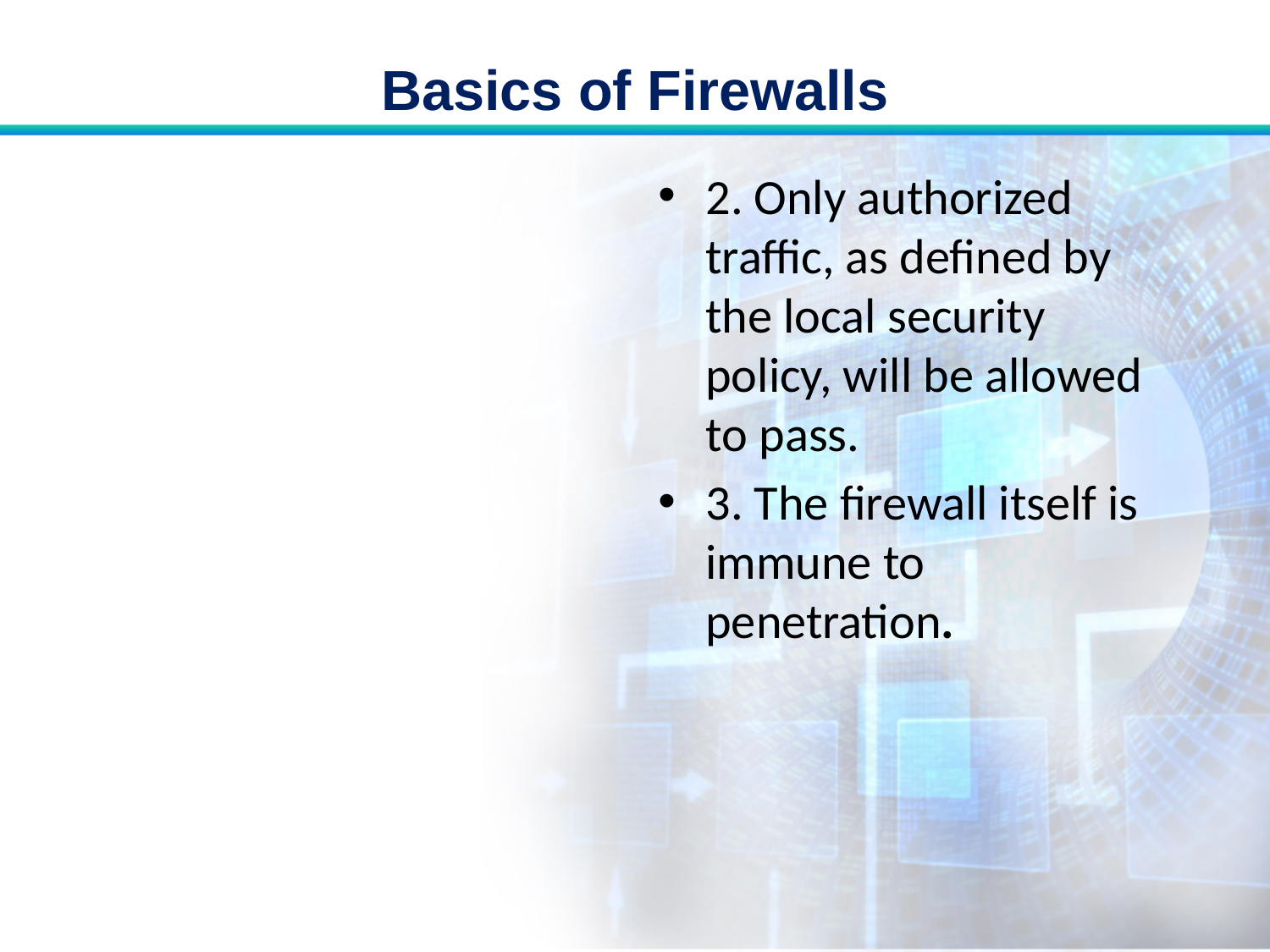

# Basics of Firewalls
2. Only authorized traffic, as defined by the local security policy, will be allowed to pass.
3. The firewall itself is immune to penetration.